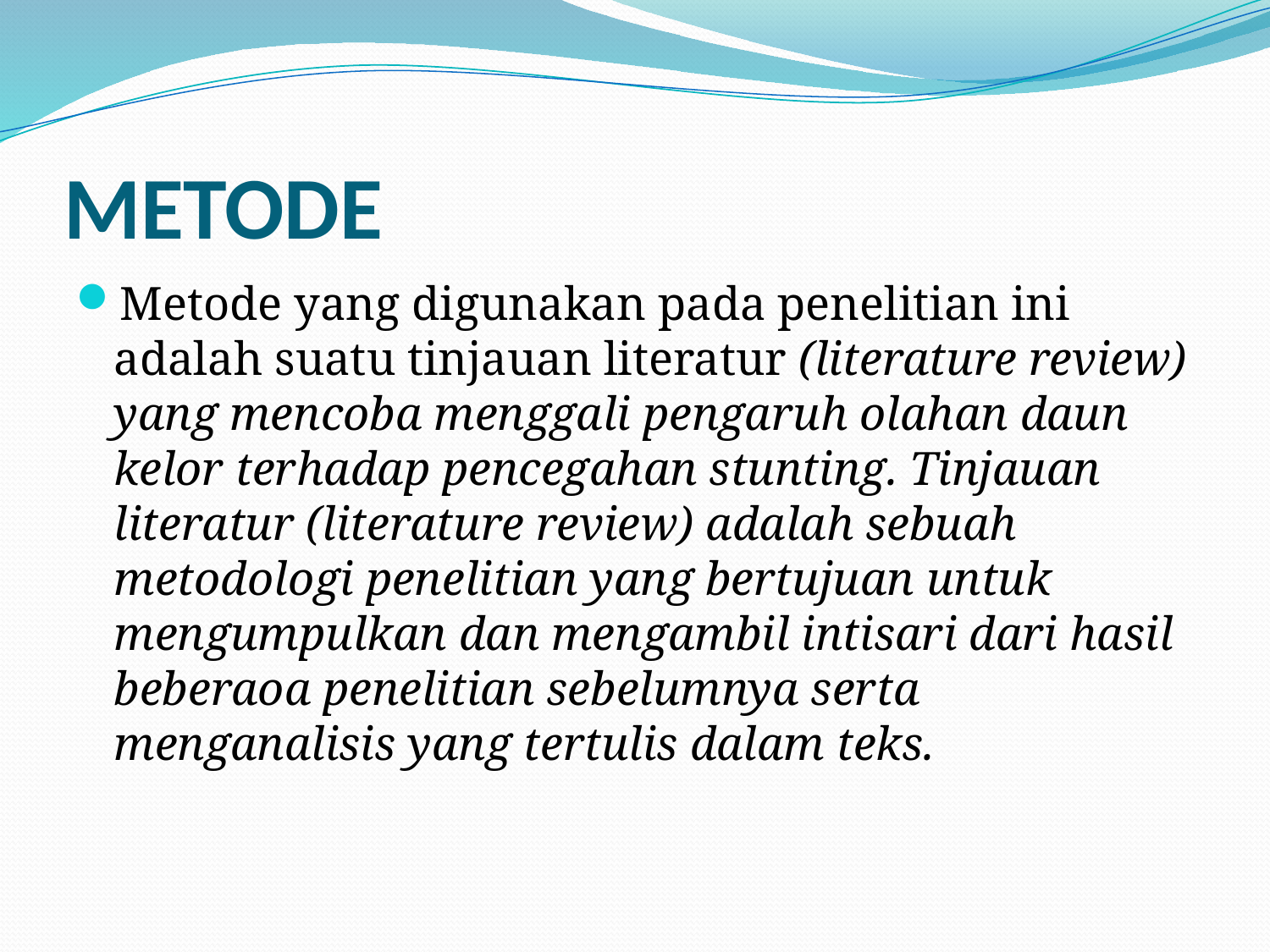

# METODE
Metode yang digunakan pada penelitian ini adalah suatu tinjauan literatur (literature review) yang mencoba menggali pengaruh olahan daun kelor terhadap pencegahan stunting. Tinjauan literatur (literature review) adalah sebuah metodologi penelitian yang bertujuan untuk mengumpulkan dan mengambil intisari dari hasil beberaoa penelitian sebelumnya serta menganalisis yang tertulis dalam teks.